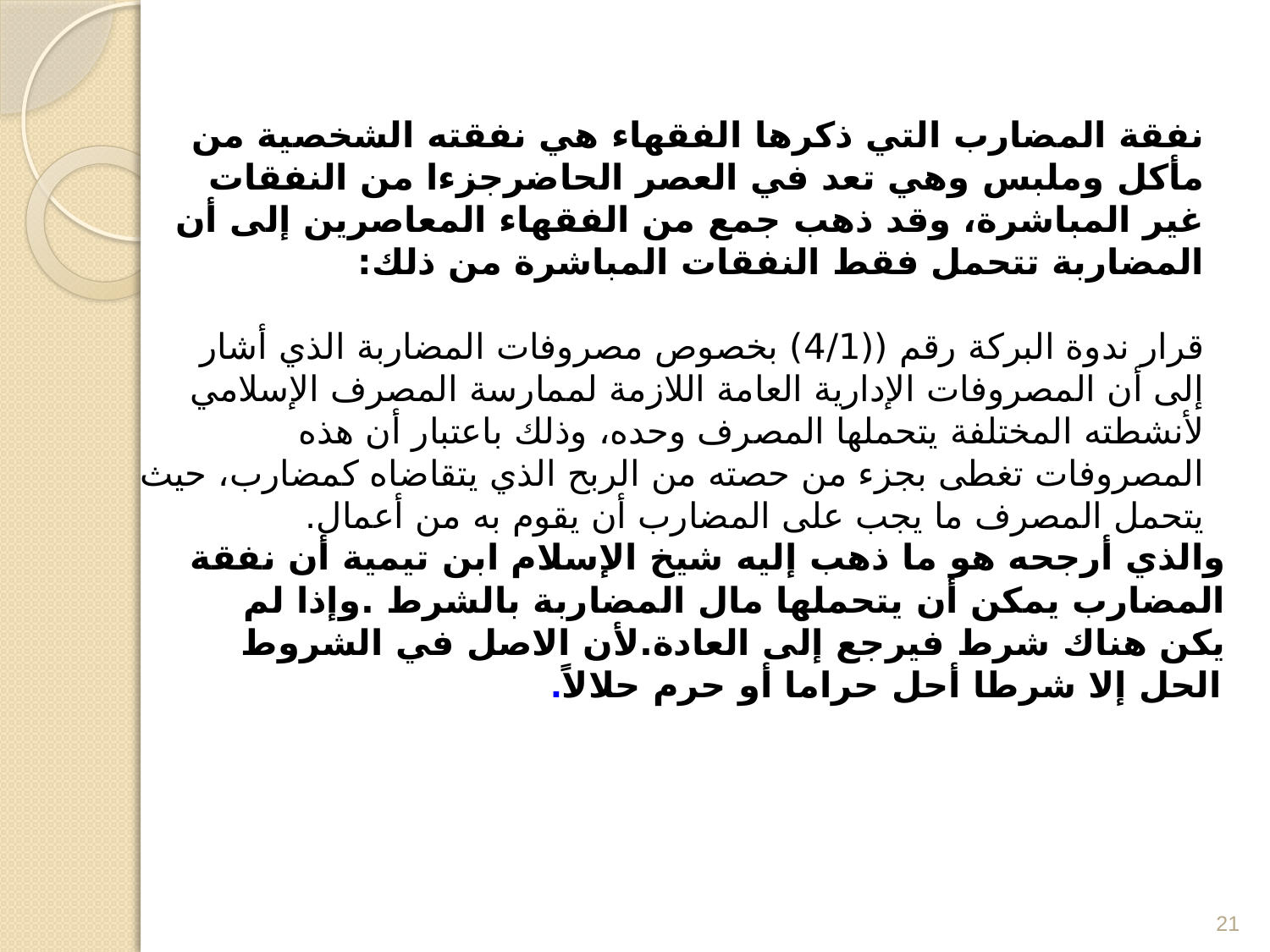

نفقة المضارب التي ذكرها الفقهاء هي نفقته الشخصية من مأكل وملبس وهي تعد في العصر الحاضرجزءا من النفقات غير المباشرة، وقد ذهب جمع من الفقهاء المعاصرين إلى أن المضاربة تتحمل فقط النفقات المباشرة من ذلك:

قرار ندوة البركة رقم ((4/1) بخصوص مصروفات المضاربة الذي أشار إلى أن المصروفات الإدارية العامة اللازمة لممارسة المصرف الإسلامي لأنشطته المختلفة يتحملها المصرف وحده، وذلك باعتبار أن هذه المصروفات تغطى بجزء من حصته من الربح الذي يتقاضاه كمضارب، حيث يتحمل المصرف ما يجب على المضارب أن يقوم به من أعمال.
والذي أرجحه هو ما ذهب إليه شيخ الإسلام ابن تيمية أن نفقة المضارب يمكن أن يتحملها مال المضاربة بالشرط .وإذا لم يكن هناك شرط فيرجع إلى العادة.لأن الاصل في الشروط الحل إلا شرطا أحل حراما أو حرم حلالاً.

21